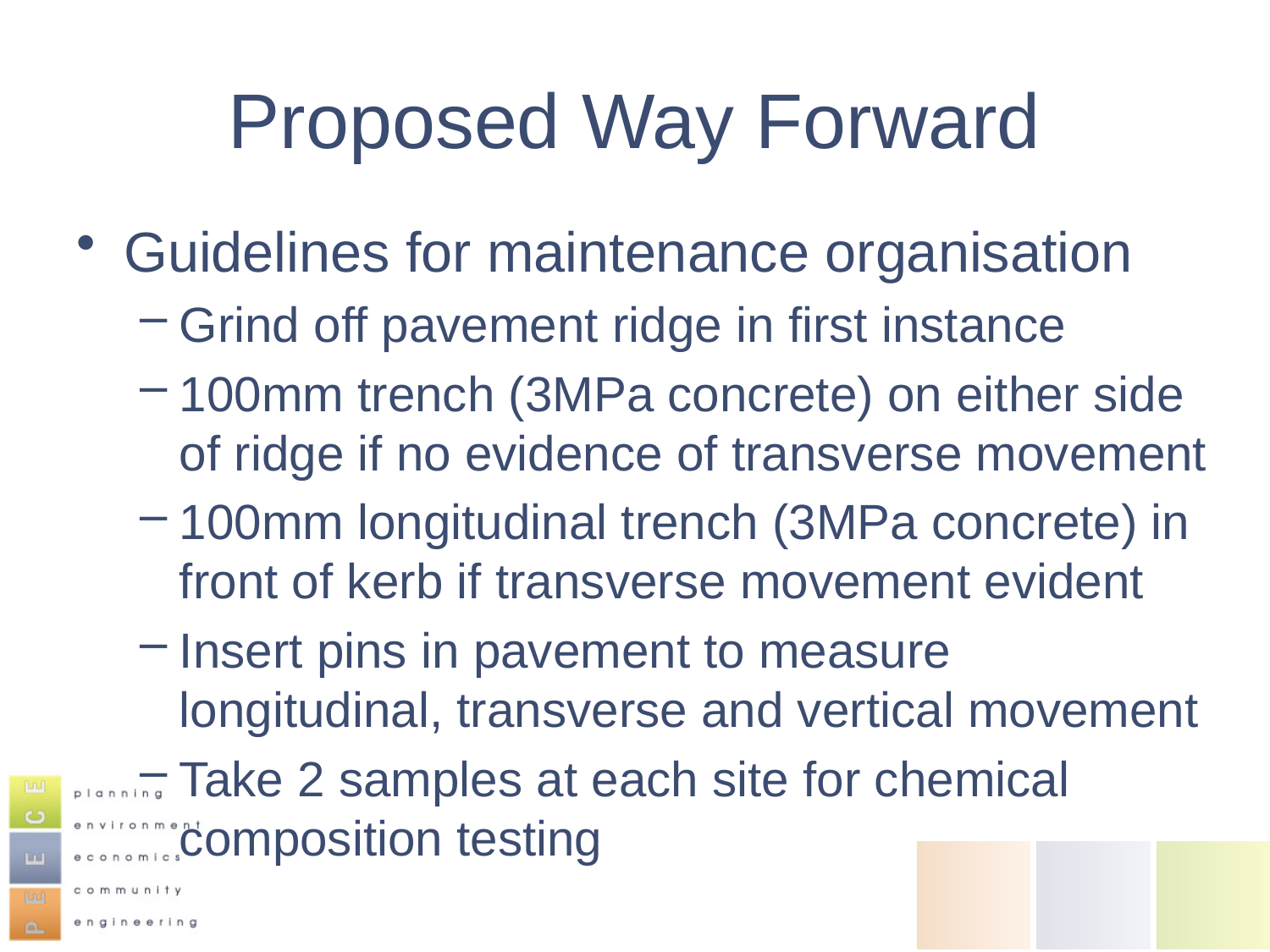

# Proposed Way Forward
Guidelines for maintenance organisation
Grind off pavement ridge in first instance
100mm trench (3MPa concrete) on either side of ridge if no evidence of transverse movement
100mm longitudinal trench (3MPa concrete) in front of kerb if transverse movement evident
Insert pins in pavement to measure longitudinal, transverse and vertical movement
Take 2 samples at each site for chemical composition testing